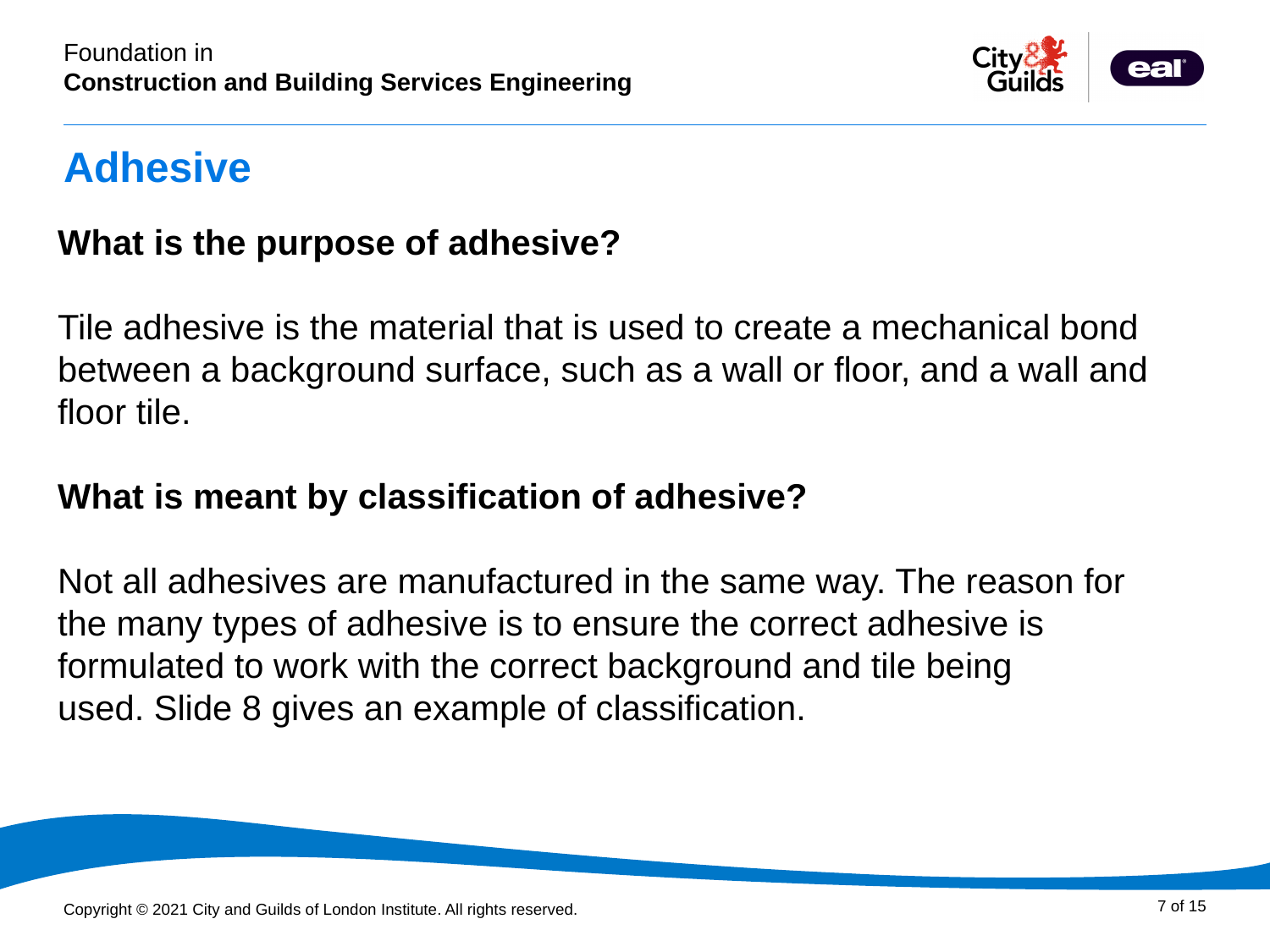

# Adhesive
What is the purpose of adhesive?

Tile adhesive is the material that is used to create a mechanical bond between a background surface, such as a wall or floor, and a wall and floor tile.

What is meant by classification of adhesive?

Not all adhesives are manufactured in the same way. The reason for the many types of adhesive is to ensure the correct adhesive is formulated to work with the correct background and tile being used. Slide 8 gives an example of classification.